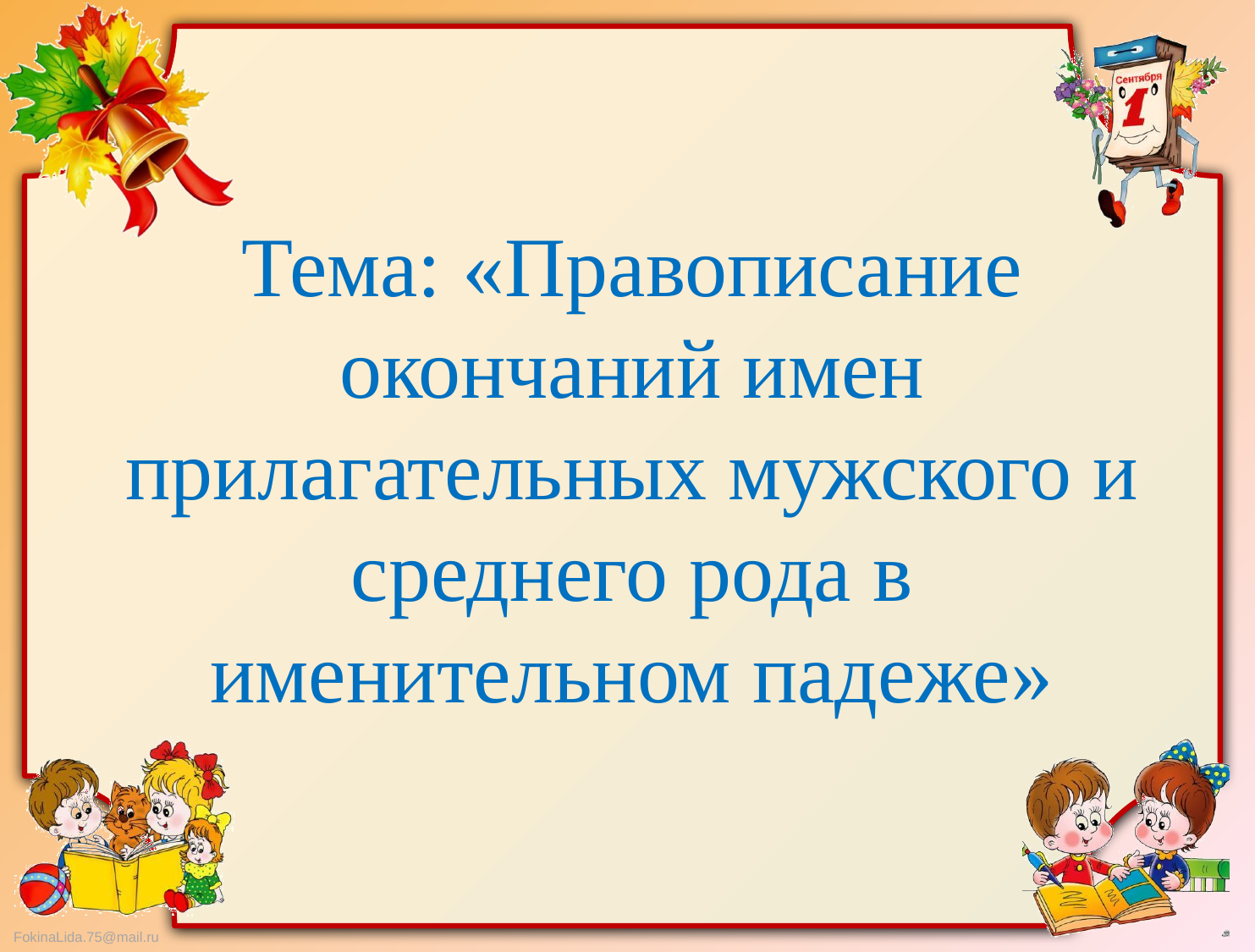

Тема: «Правописание окончаний имен прилагательных мужского и среднего рода в именительном падеже»